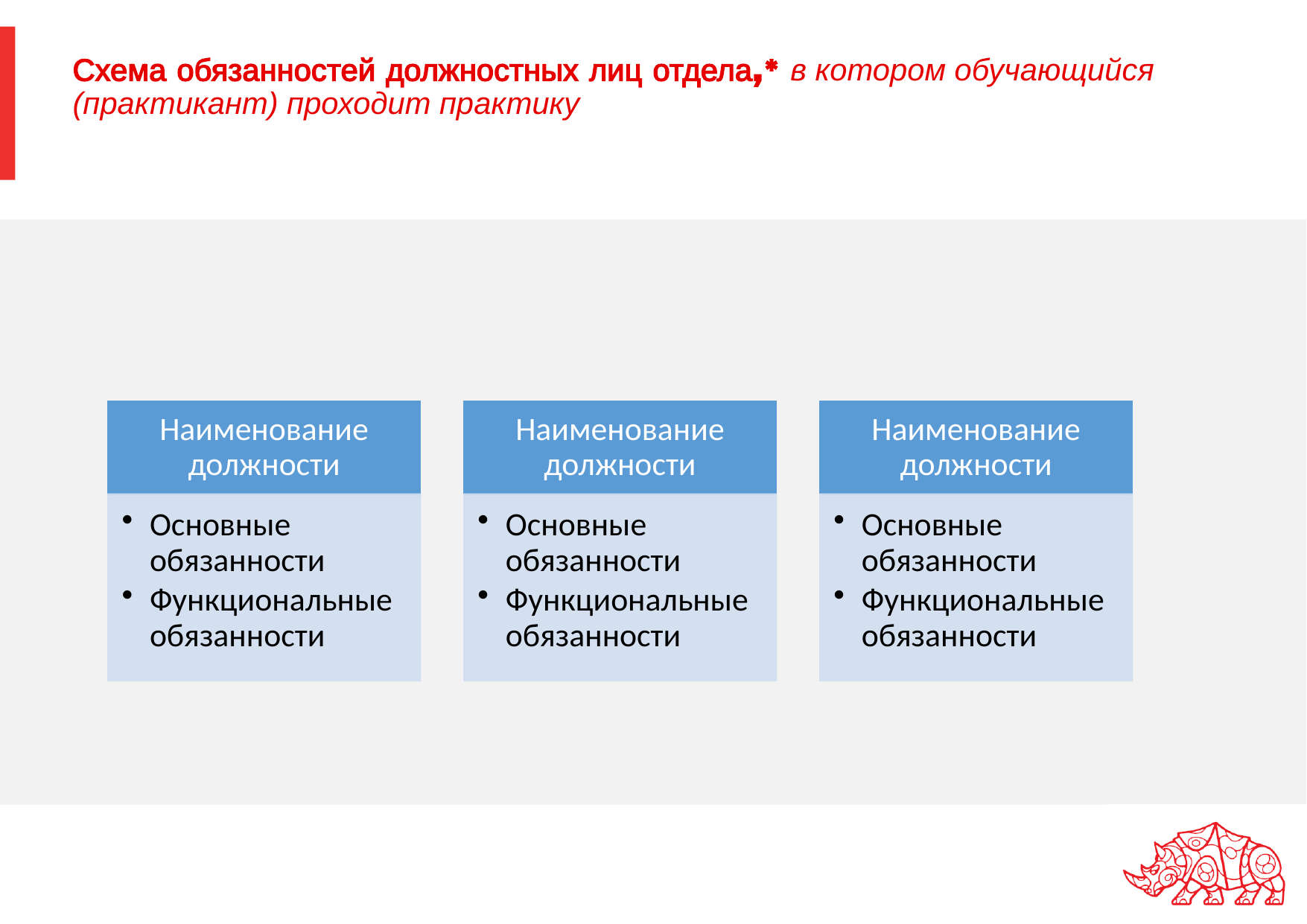

# Схема обязанностей должностных лиц отдела,* в котором обучающийся (практикант) проходит практику
Наименование должности
Основные обязанности
Функциональные обязанности
Наименование должности
Основные обязанности
Функциональные обязанности
Наименование должности
Основные обязанности
Функциональные обязанности